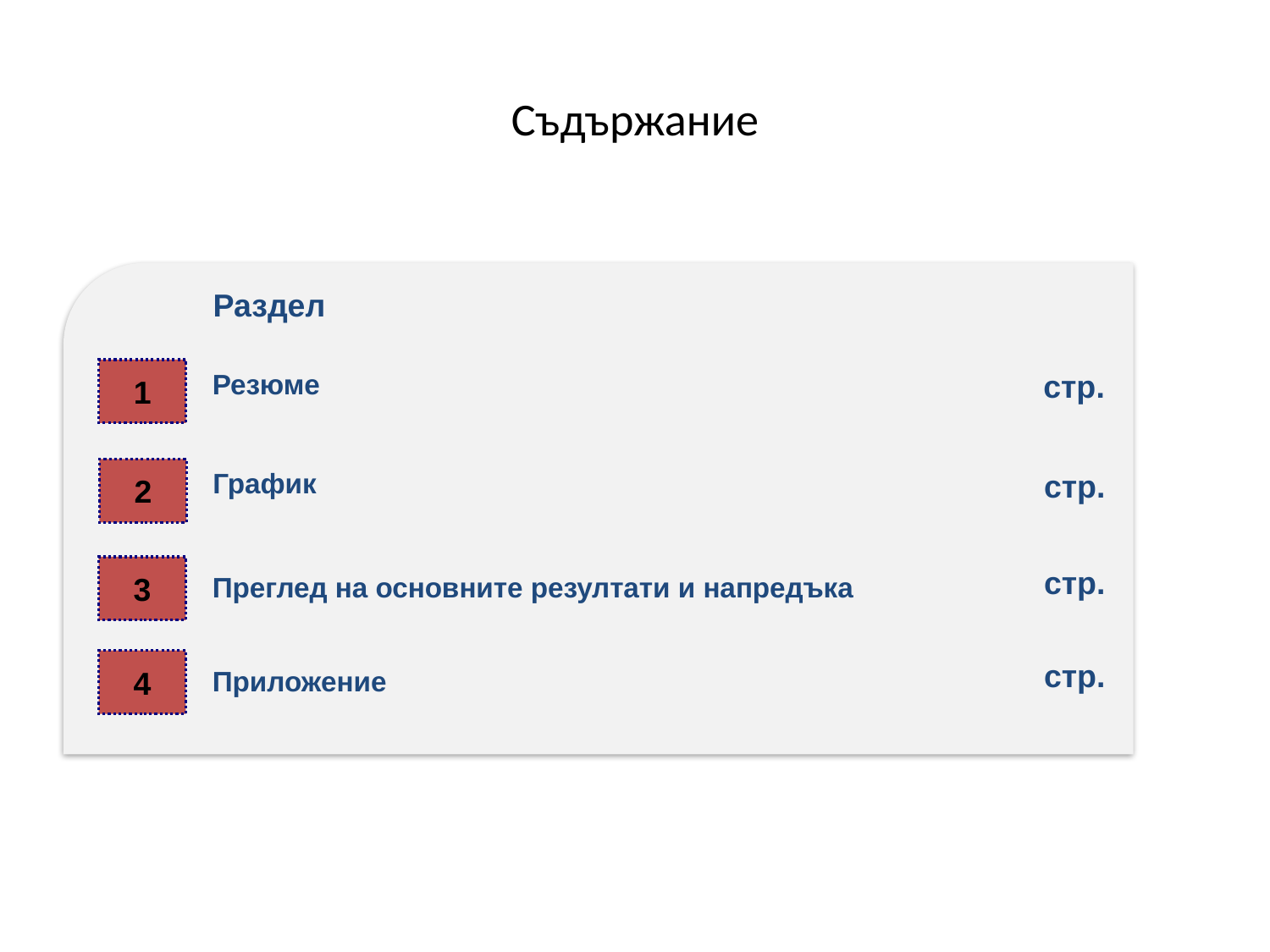

# Съдържание

Раздел
стр.
1
Резюме
стр.
2
График
стр.
3
Преглед на основните резултати и напредъка
стр.
4
Приложение